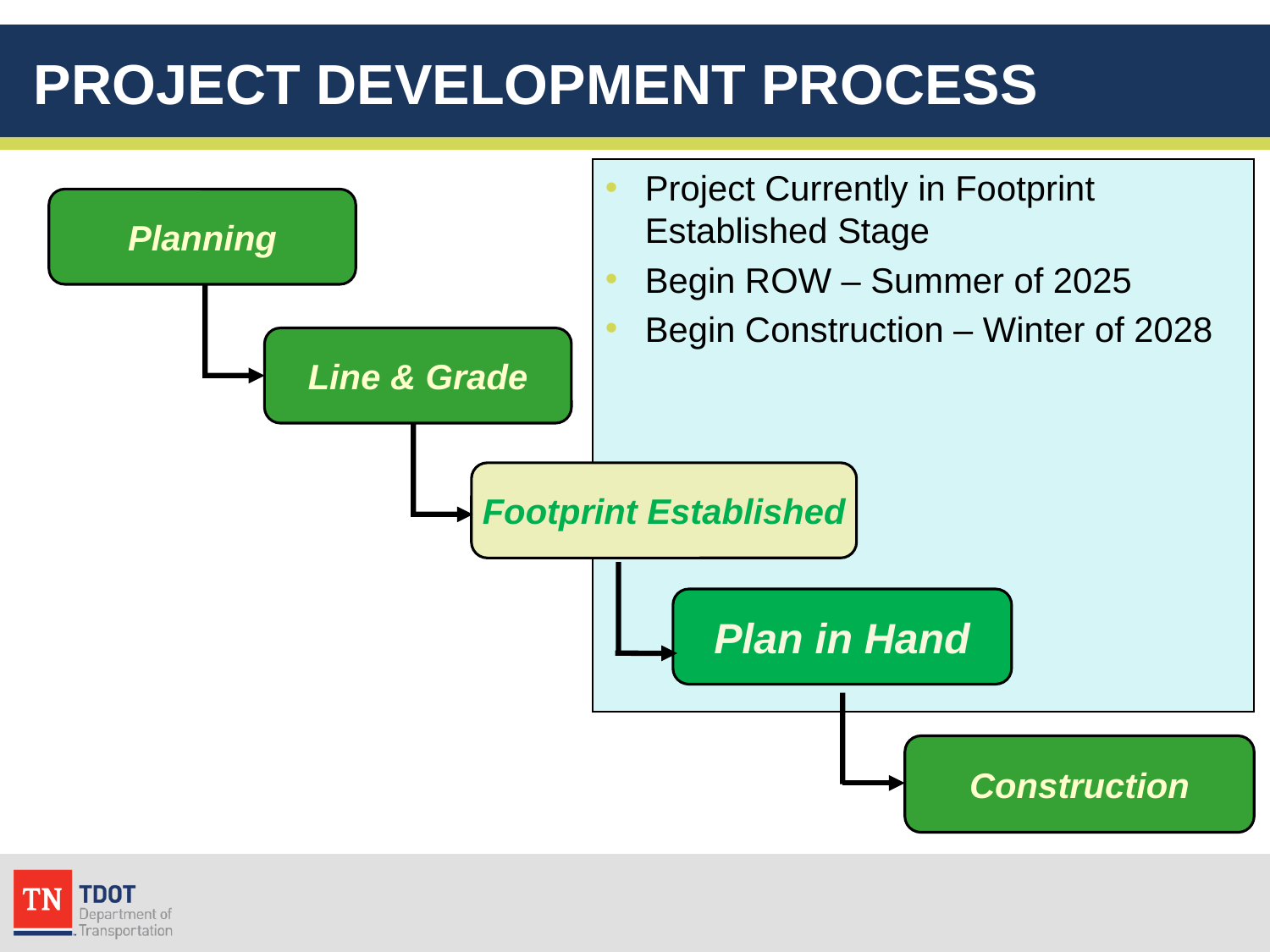

# PROJECT DEVELOPMENT PROCESS
Project Currently in Footprint Established Stage
Begin ROW – Summer of 2025
Begin Construction – Winter of 2028
Planning

Line & Grade

Footprint Established

Plan in Hand

Construction